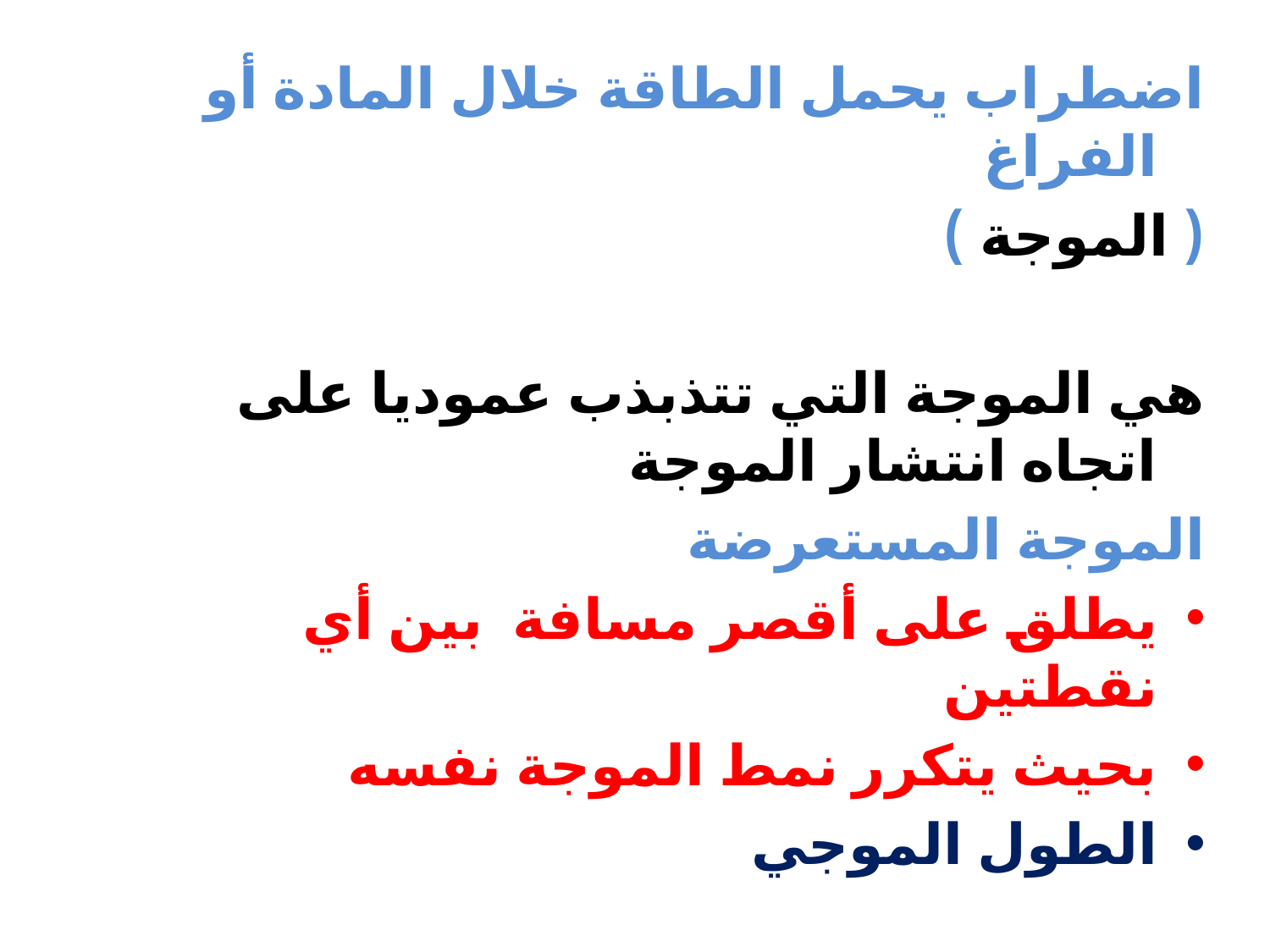

اضطراب يحمل الطاقة خلال المادة أو الفراغ
( الموجة )

هي الموجة التي تتذبذب عموديا على اتجاه انتشار الموجة
الموجة المستعرضة
يطلق على أقصر مسافة  بين أي نقطتين
بحيث يتكرر نمط الموجة نفسه
الطول الموجي